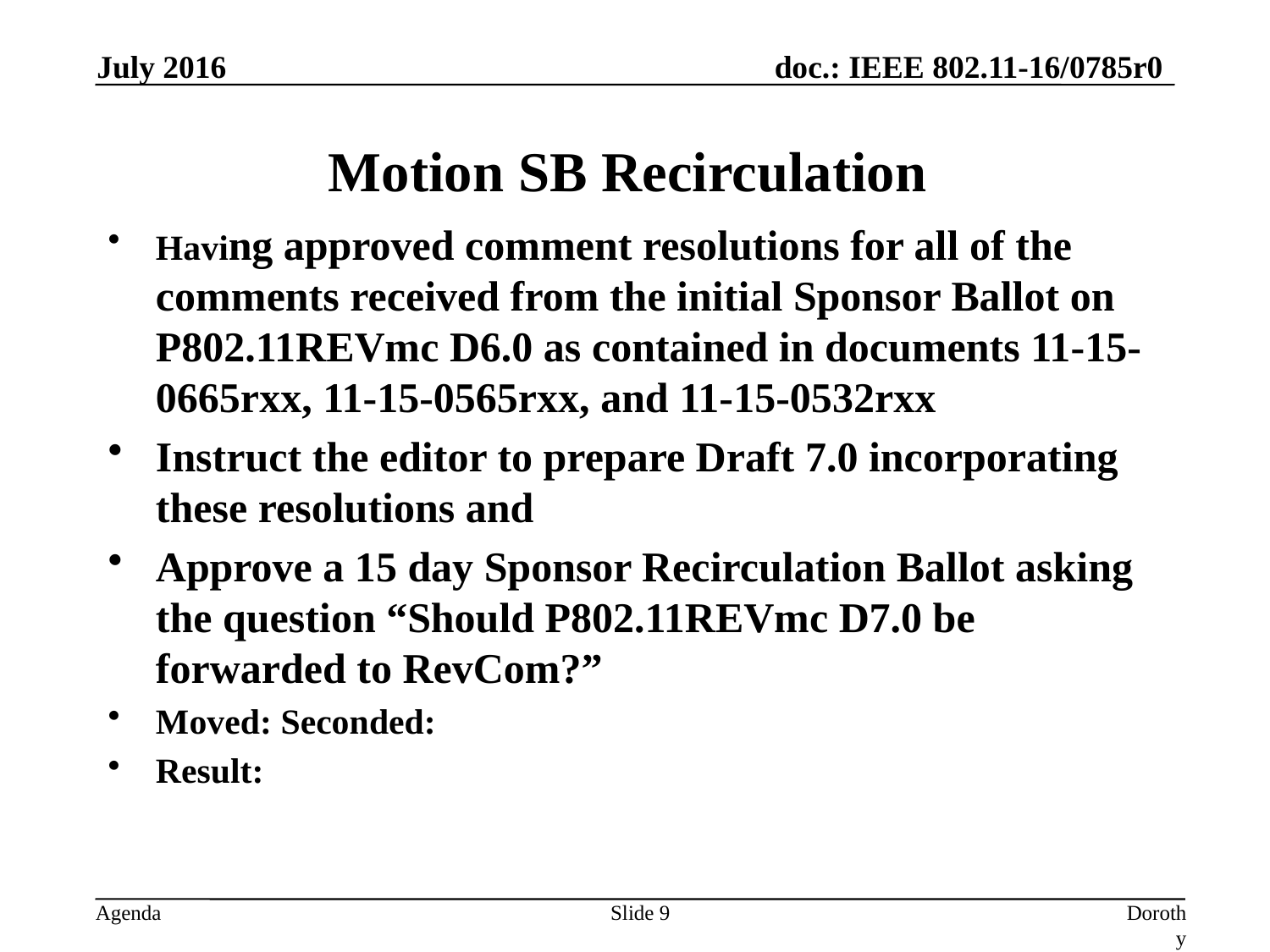

July 2016
# Motion SB Recirculation
Having approved comment resolutions for all of the comments received from the initial Sponsor Ballot on P802.11REVmc D6.0 as contained in documents 11-15-0665rxx, 11-15-0565rxx, and 11-15-0532rxx
Instruct the editor to prepare Draft 7.0 incorporating these resolutions and
Approve a 15 day Sponsor Recirculation Ballot asking the question “Should P802.11REVmc D7.0 be forwarded to RevCom?”
Moved: Seconded:
Result:

Slide 9
Dorothy Stanley, HP Enterprise